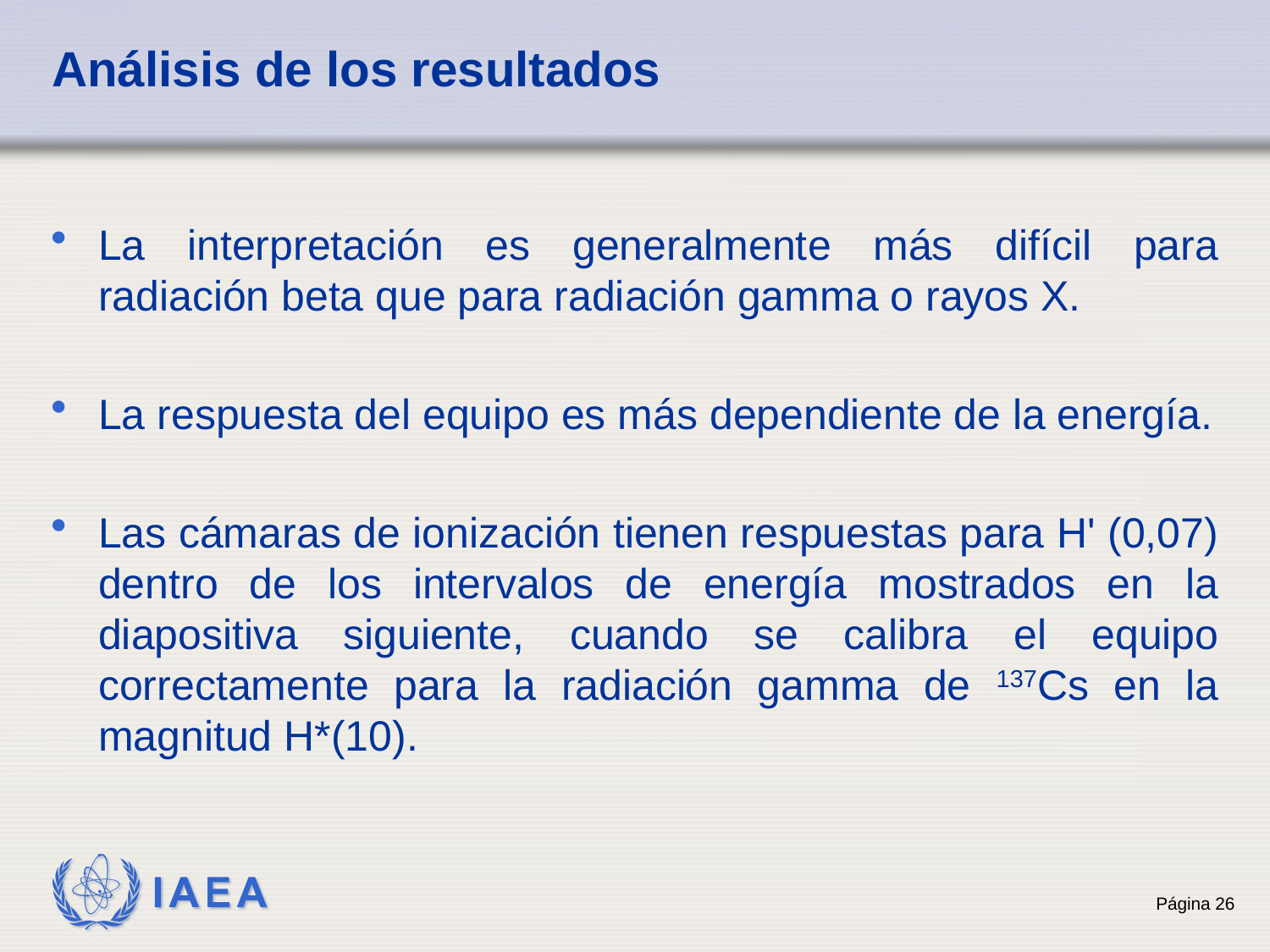

# Análisis de los resultados
La interpretación es generalmente más difícil para radiación beta que para radiación gamma o rayos X.

La respuesta del equipo es más dependiente de la energía.

Las cámaras de ionización tienen respuestas para H' (0,07) dentro de los intervalos de energía mostrados en la diapositiva siguiente, cuando se calibra el equipo correctamente para la radiación gamma de 137Cs en la magnitud H*(10).
26